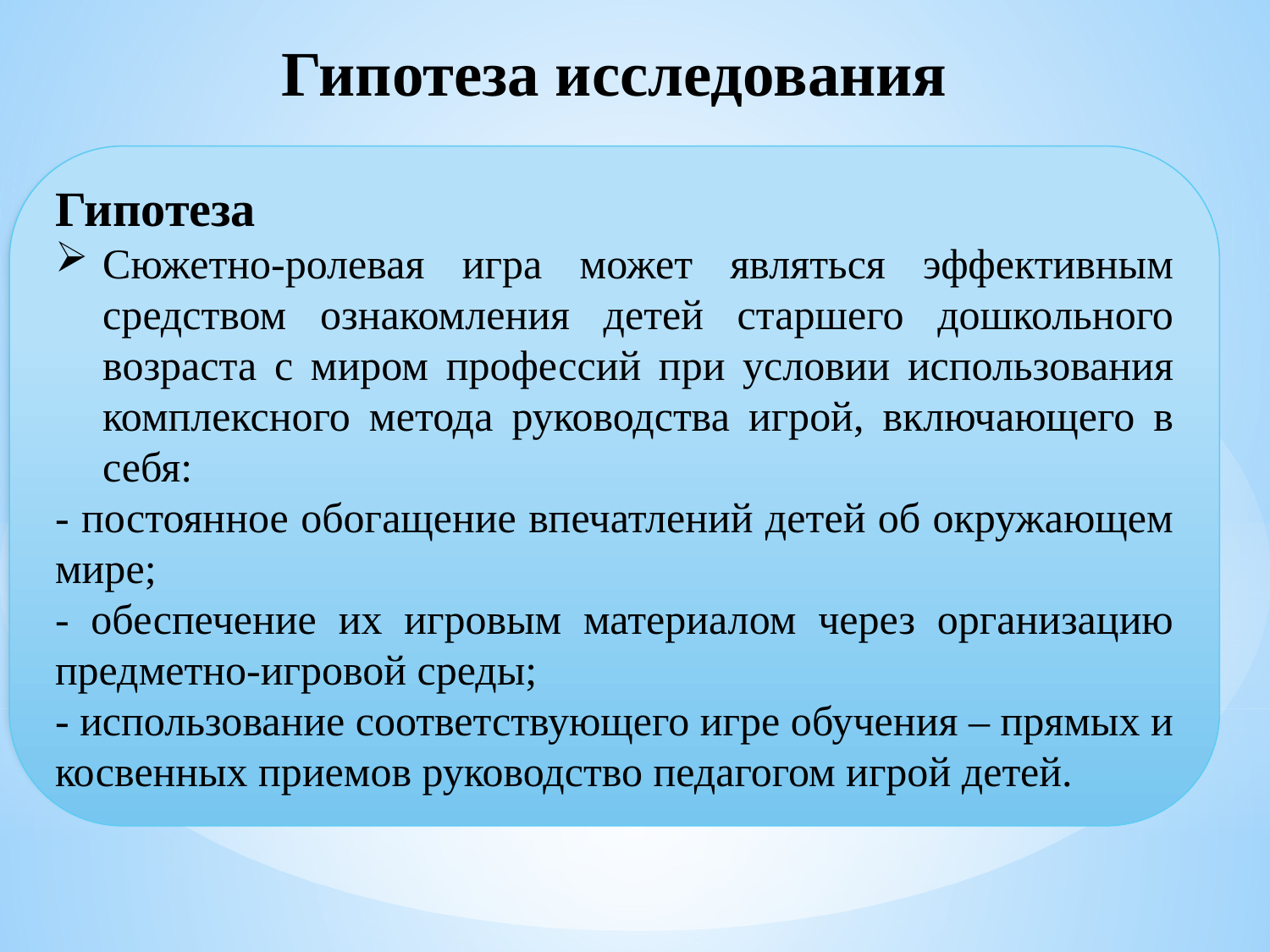

Гипотеза исследования
Гипотеза
Сюжетно-ролевая игра может являться эффективным средством ознакомления детей старшего дошкольного возраста с миром профессий при условии использования комплексного метода руководства игрой, включающего в себя:
- постоянное обогащение впечатлений детей об окружающем мире;
- обеспечение их игровым материалом через организацию предметно-игровой среды;
- использование соответствующего игре обучения – прямых и косвенных приемов руководство педагогом игрой детей.